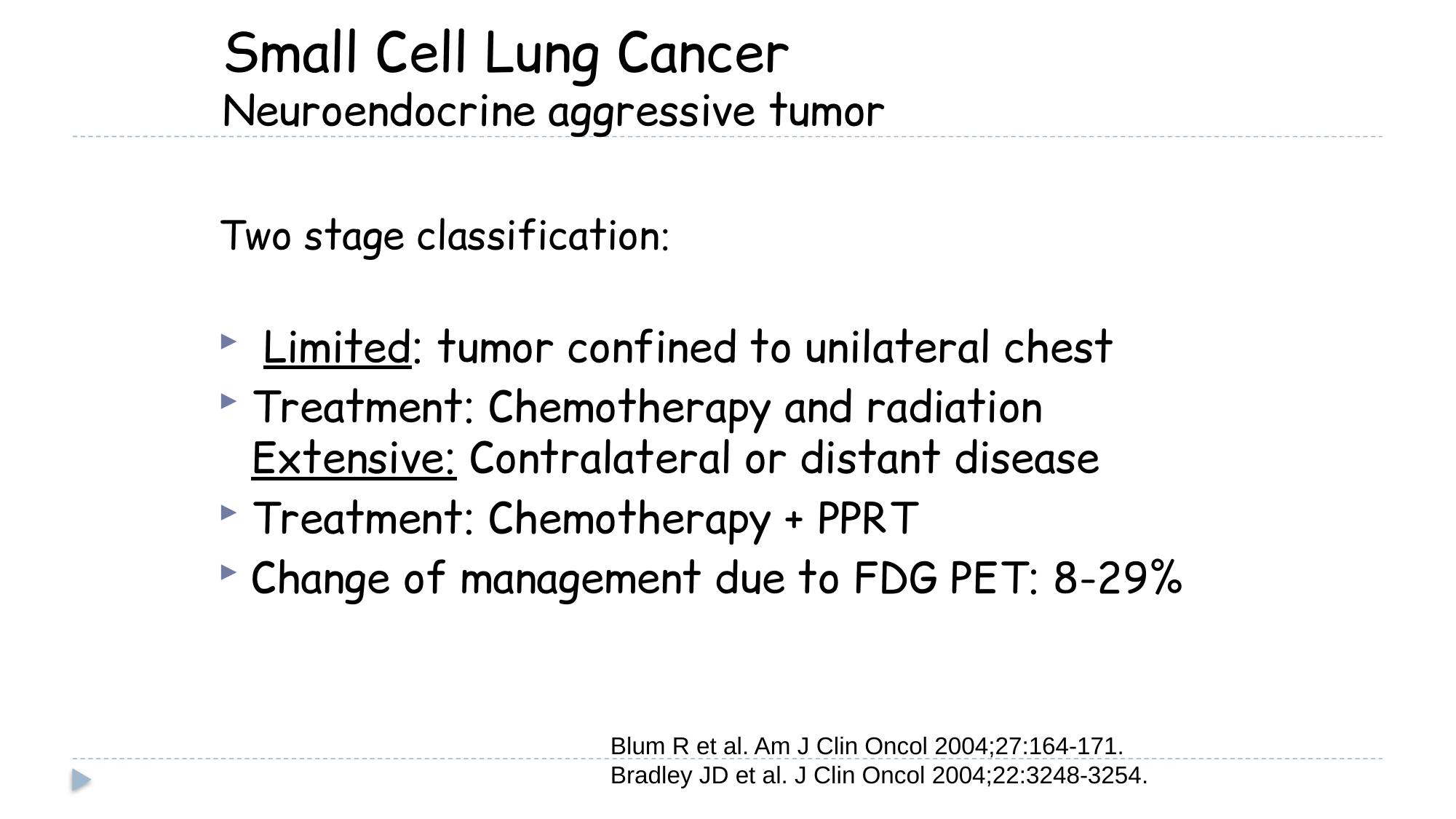

# Small Cell Lung Cancer Neuroendocrine aggressive tumor
Two stage classification:

 Limited: tumor confined to unilateral chest
Treatment: Chemotherapy and radiation Extensive: Contralateral or distant disease
Treatment: Chemotherapy + PPRT
Change of management due to FDG PET: 8-29%
Blum R et al. Am J Clin Oncol 2004;27:164-171.
Bradley JD et al. J Clin Oncol 2004;22:3248-3254.